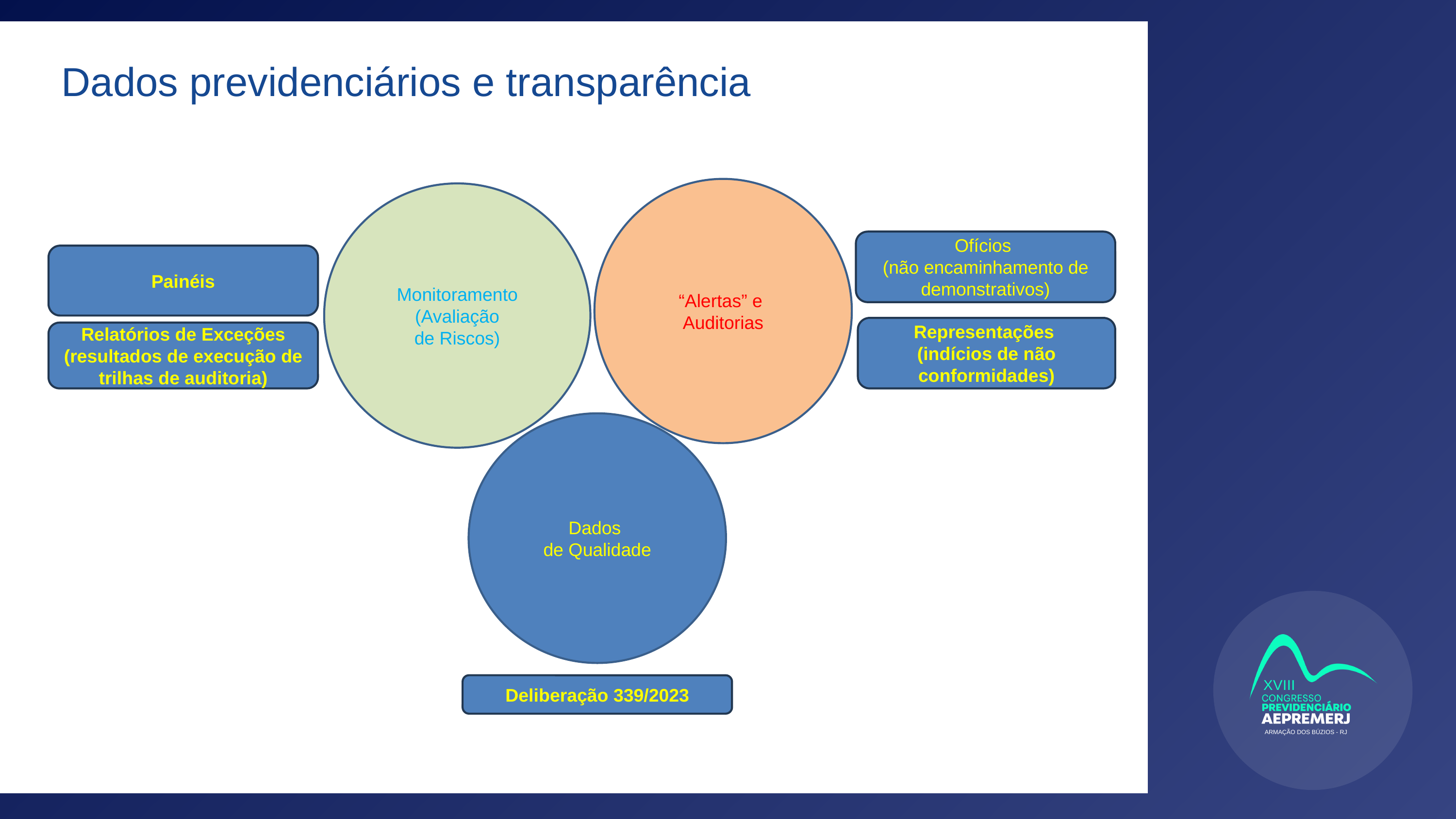

Dados previdenciários e transparência
“Alertas” e
Auditorias
Monitoramento
(Avaliação
de Riscos)
Ofícios
(não encaminhamento de demonstrativos)
Painéis
Representações
(indícios de não conformidades)
Relatórios de Exceções
(resultados de execução de trilhas de auditoria)
Dados
de Qualidade

XVIII

ARMAÇÃO DOS BÚZIOS - RJ
Deliberação 339/2023